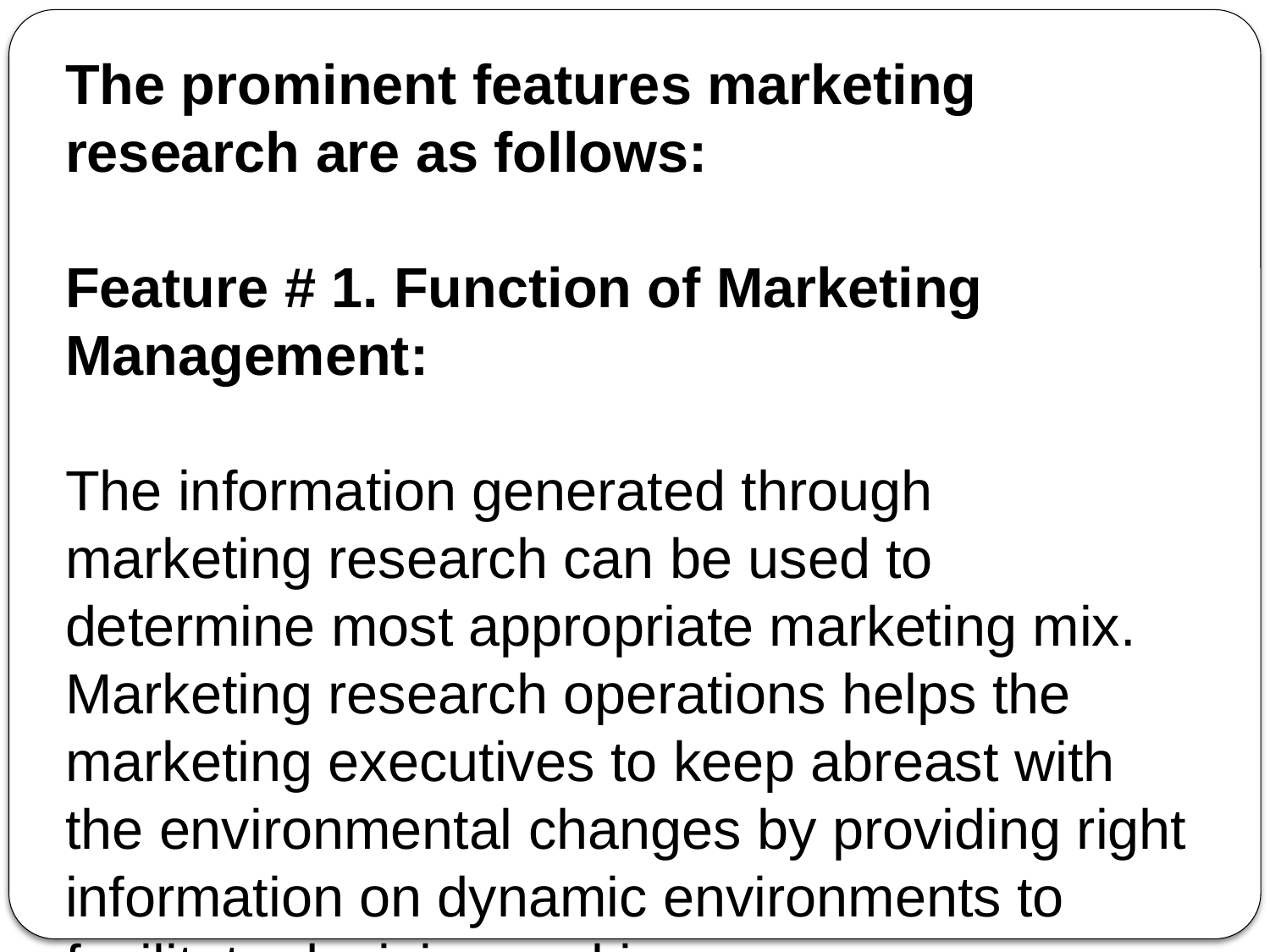

The prominent features marketing research are as follows:

Feature # 1. Function of Marketing Management:

The information generated through marketing research can be used to determine most appropriate marketing mix. Marketing research operations helps the marketing executives to keep abreast with the environmental changes by providing right information on dynamic environments to facilitate decision-making.